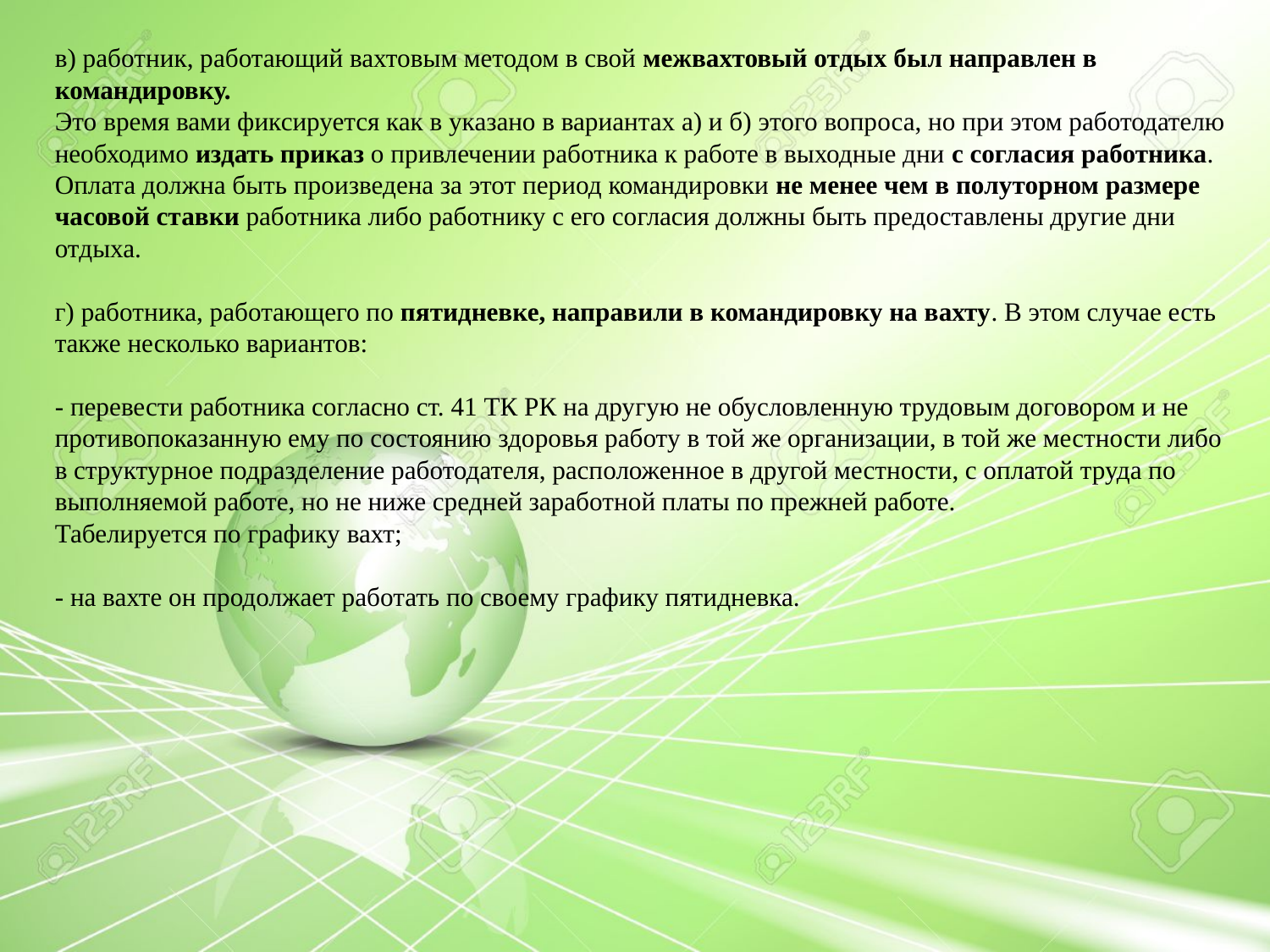

в) работник, работающий вахтовым методом в свой межвахтовый отдых был направлен в командировку.
Это время вами фиксируется как в указано в вариантах а) и б) этого вопроса, но при этом работодателю необходимо издать приказ о привлечении работника к работе в выходные дни с согласия работника. Оплата должна быть произведена за этот период командировки не менее чем в полуторном размере часовой ставки работника либо работнику с его согласия должны быть предоставлены другие дни отдыха.

г) работника, работающего по пятидневке, направили в командировку на вахту. В этом случае есть также несколько вариантов:

- перевести работника согласно ст. 41 ТК РК на другую не обусловленную трудовым договором и не противопоказанную ему по состоянию здоровья работу в той же организации, в той же местности либо в структурное подразделение работодателя, расположенное в другой местности, с оплатой труда по выполняемой работе, но не ниже средней заработной платы по прежней работе.
Табелируется по графику вахт;

- на вахте он продолжает работать по своему графику пятидневка.